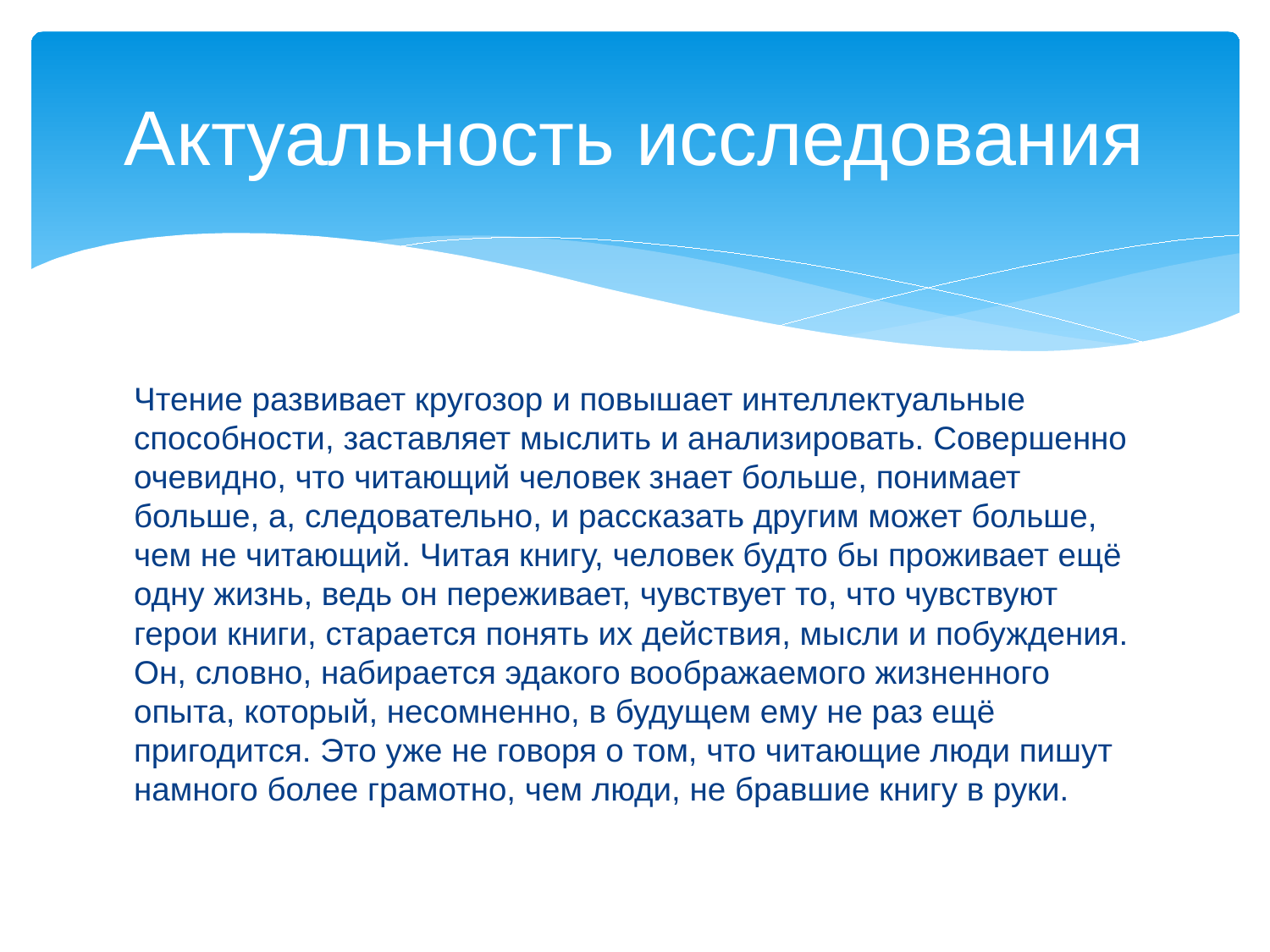

# Актуальность исследования
Чтение развивает кругозор и повышает интеллектуальные способности, заставляет мыслить и анализировать. Совершенно очевидно, что читающий человек знает больше, понимает больше, а, следовательно, и рассказать другим может больше, чем не читающий. Читая книгу, человек будто бы проживает ещё одну жизнь, ведь он переживает, чувствует то, что чувствуют герои книги, старается понять их действия, мысли и побуждения. Он, словно, набирается эдакого воображаемого жизненного опыта, который, несомненно, в будущем ему не раз ещё пригодится. Это уже не говоря о том, что читающие люди пишут намного более грамотно, чем люди, не бравшие книгу в руки.